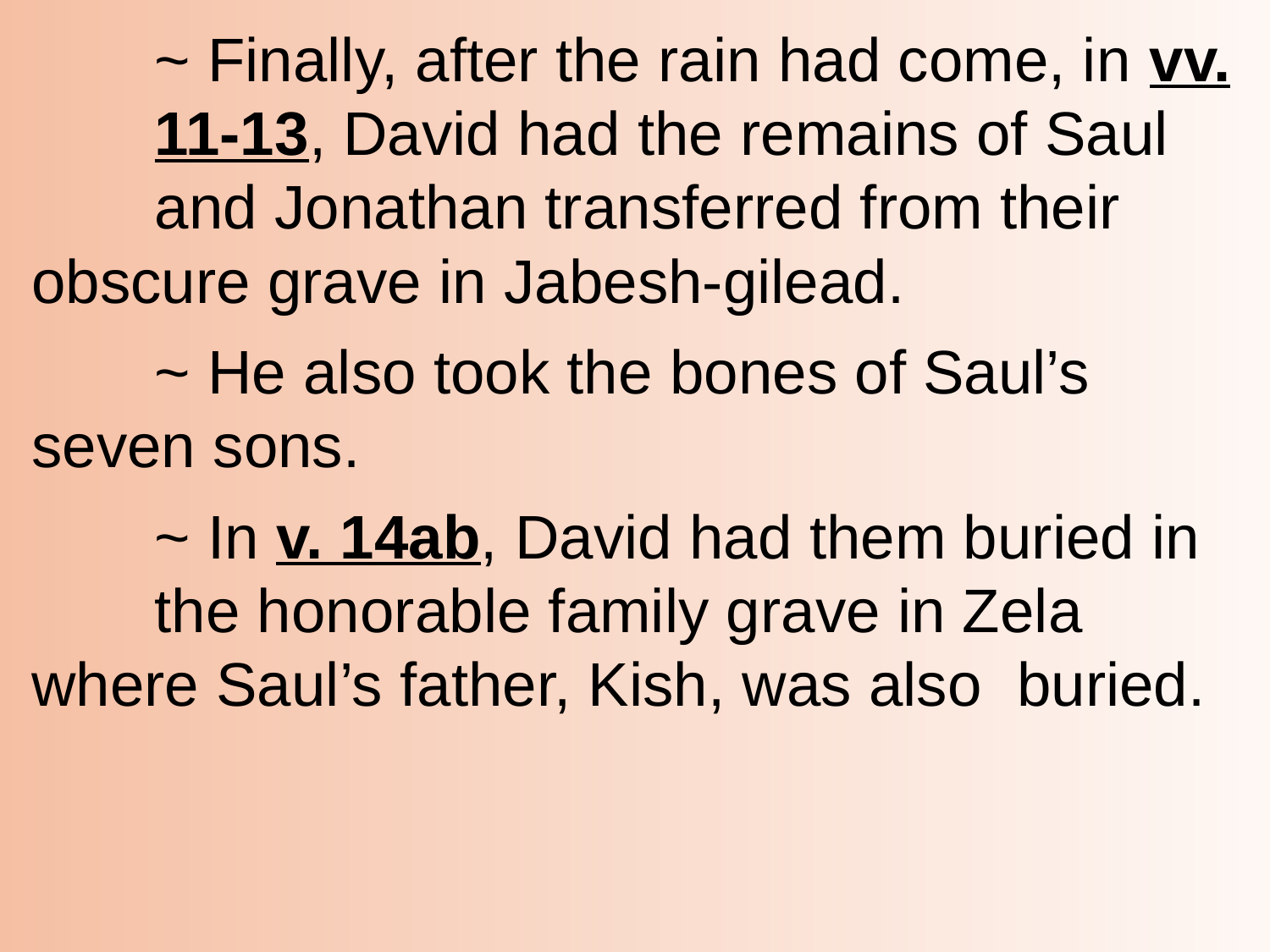

~ Finally, after the rain had come, in vv. 			11-13, David had the remains of Saul 			and Jonathan transferred from their 				obscure grave in Jabesh-gilead.
	~ He also took the bones of Saul’s 					seven sons.
		~ In v. 14ab, David had them buried in 					the honorable family grave in Zela 						where Saul’s father, Kish, was also 						buried.